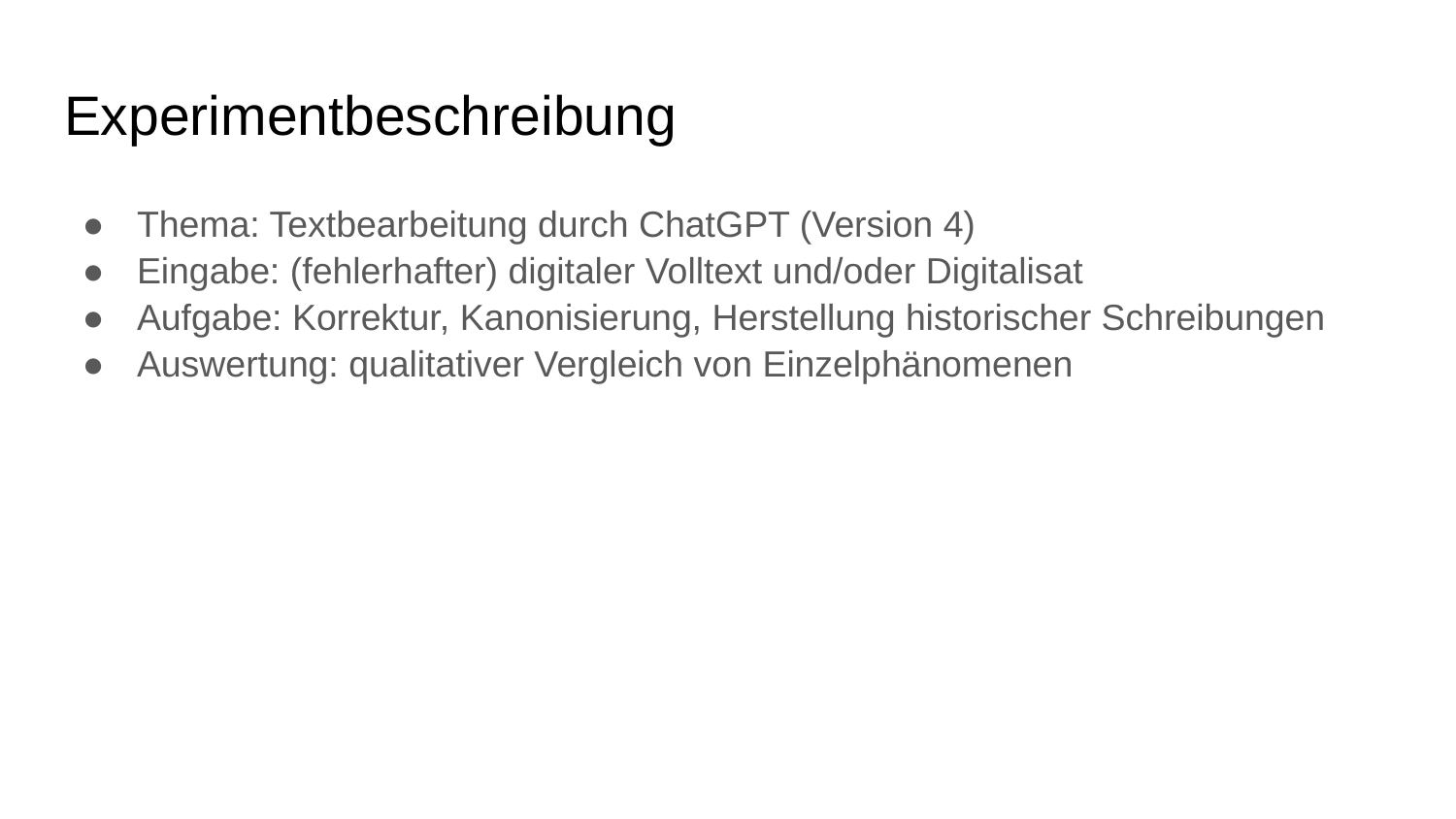

# Experimentbeschreibung
Thema: Textbearbeitung durch ChatGPT (Version 4)
Eingabe: (fehlerhafter) digitaler Volltext und/oder Digitalisat
Aufgabe: Korrektur, Kanonisierung, Herstellung historischer Schreibungen
Auswertung: qualitativer Vergleich von Einzelphänomenen